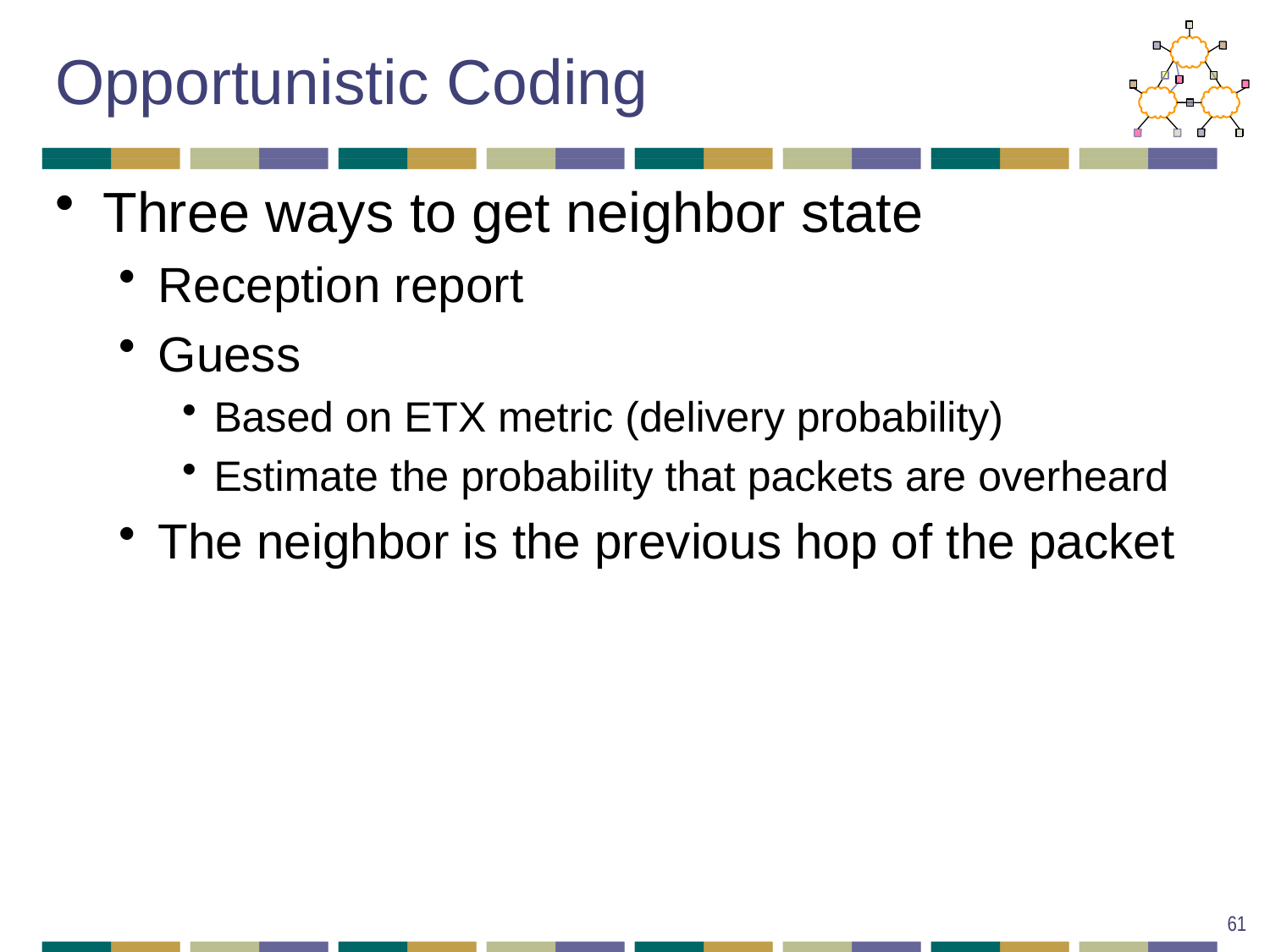

# Opportunistic Coding
Three ways to get neighbor state
Reception report
Guess
Based on ETX metric (delivery probability)
Estimate the probability that packets are overheard
The neighbor is the previous hop of the packet
61